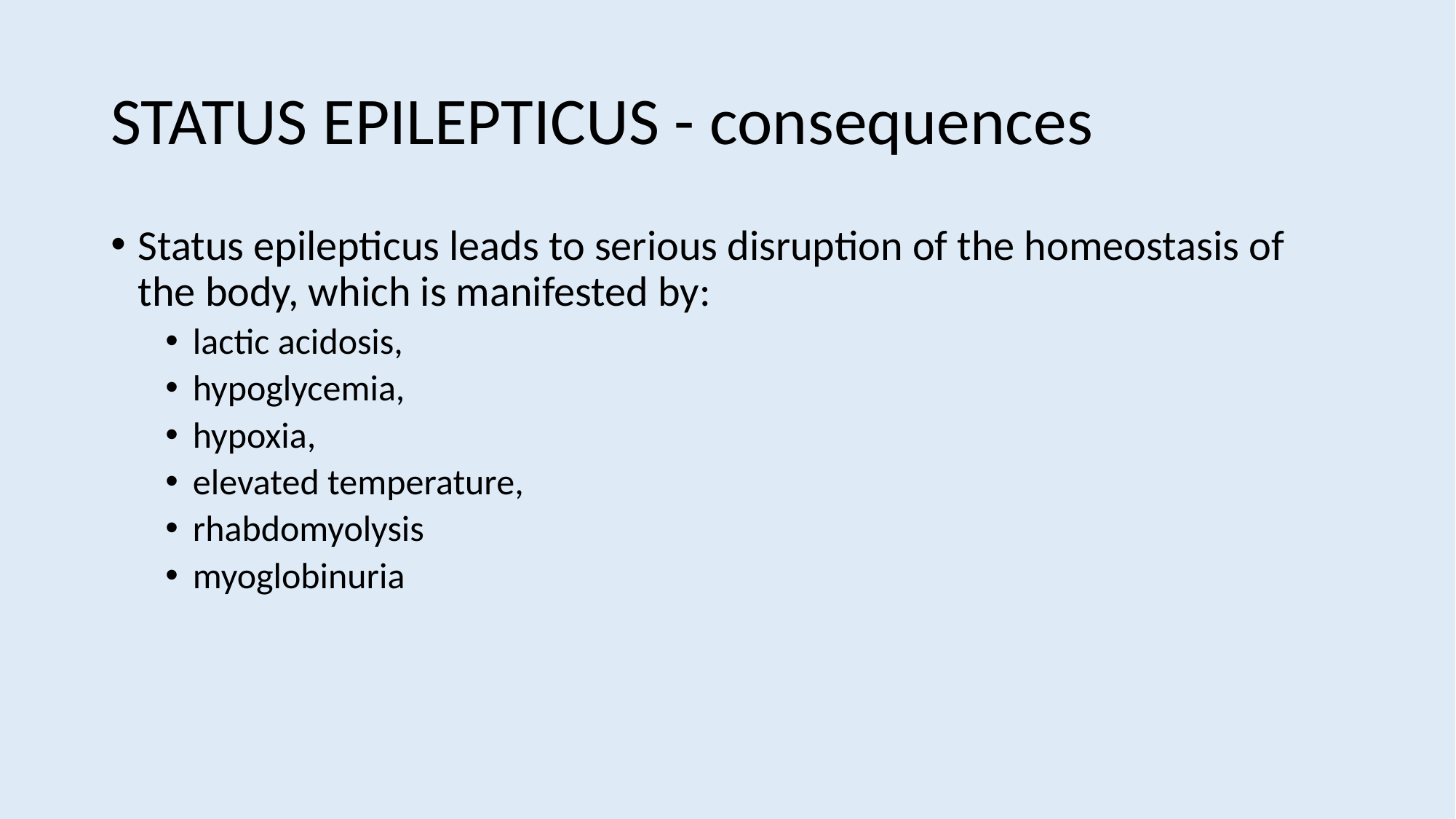

# STATUS EPILEPTICUS - consequences
Status epilepticus leads to serious disruption of the homeostasis of the body, which is manifested by:
lactic acidosis,
hypoglycemia,
hypoxia,
elevated temperature,
rhabdomyolysis
myoglobinuria